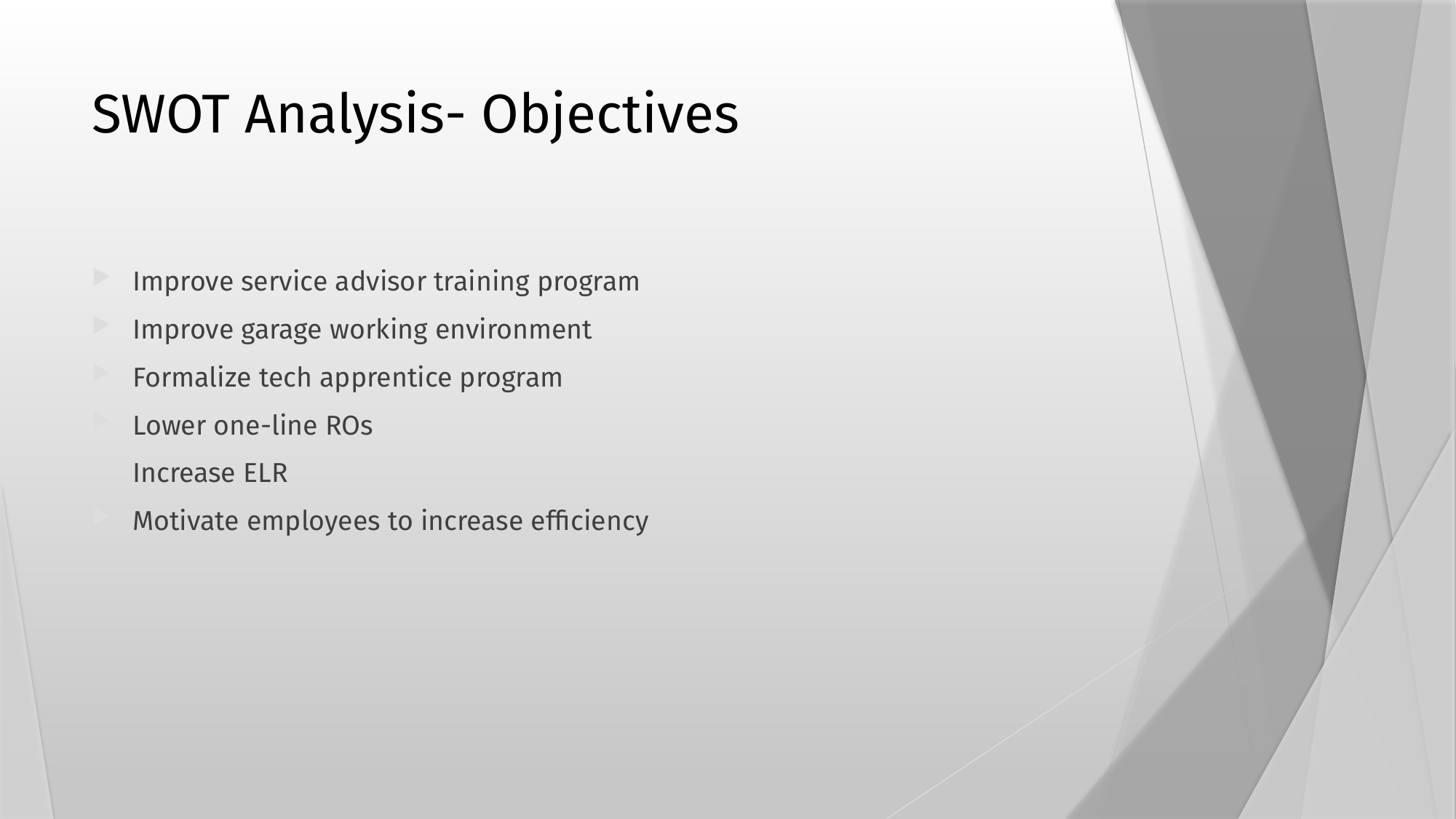

# SWOT Analysis- Objectives
Improve service advisor training program
Improve garage working environment
Formalize tech apprentice program
Lower one-line ROs
Increase ELR
Motivate employees to increase efficiency